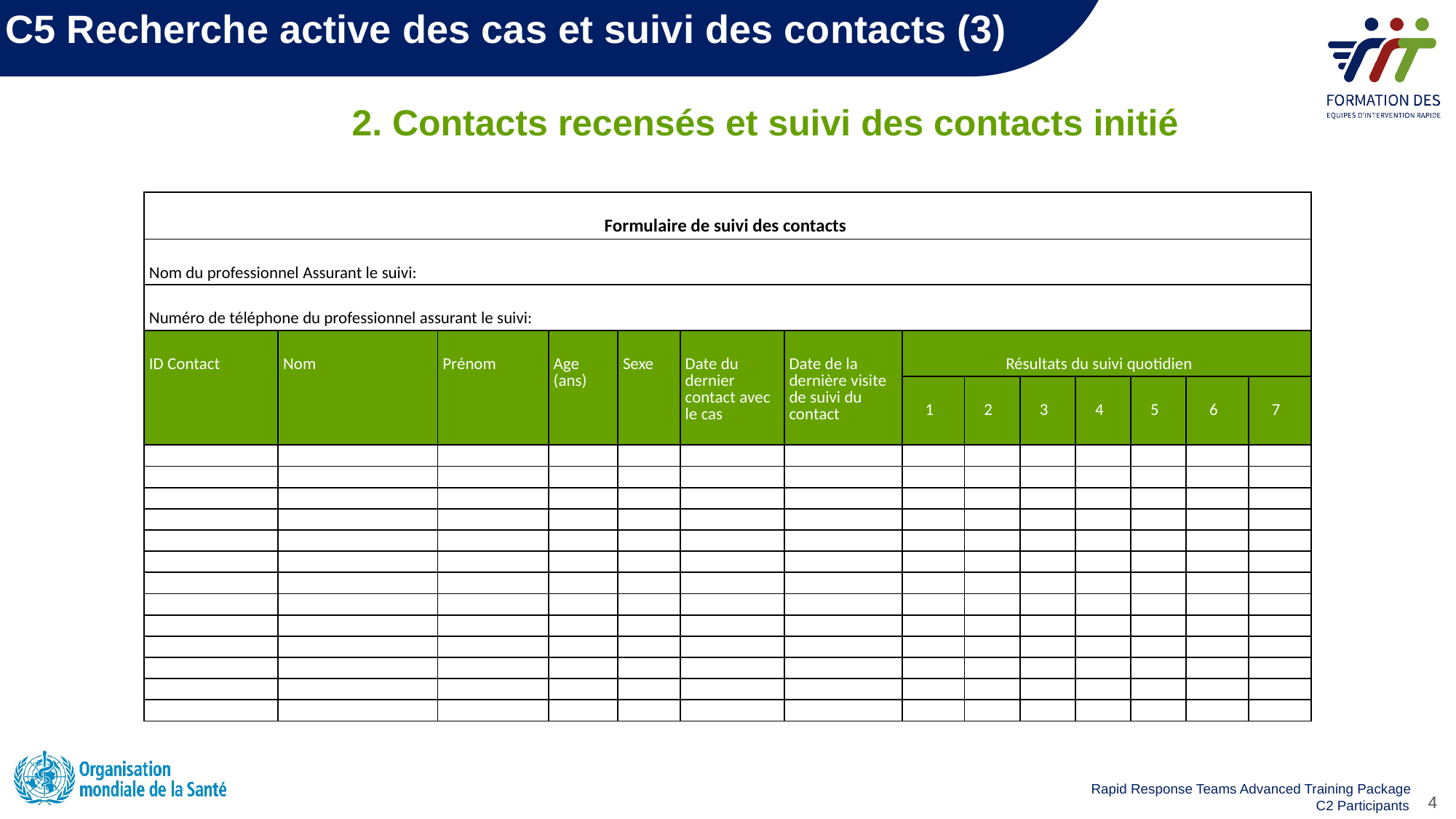

C5 Recherche active des cas et suivi des contacts (3)
2. Contacts recensés et suivi des contacts initié

| Formulaire de suivi des contacts |  |  |  |  |  |  |  |  |  |  |  |  |  |
| --- | --- | --- | --- | --- | --- | --- | --- | --- | --- | --- | --- | --- | --- |
| Nom du professionnel Assurant le suivi:  ………………………….. |  |  |  |  |  |  |  |  |  |  |  |  |  |
| Numéro de téléphone du professionnel assurant le suivi:   …………………… . |  |  |  |  |  |  |  |  |  |  |  |  |  |
| ID Contact | Nom | Prénom | Age    (ans) | Sexe | Date du dernier contact avec le cas | Date de la dernière visite de suivi du contact | Résultats du suivi quotidien |  |  |  |  |  |  |
|  |  |  |  |  |  |  | 1 | 2 | 3 | 4 | 5 | 6 | 7 |
|  |  |  |  |  |  |  |  |  |  |  |  |  |  |
|  |  |  |  |  |  |  |  |  |  |  |  |  |  |
|  |  |  |  |  |  |  |  |  |  |  |  |  |  |
|  |  |  |  |  |  |  |  |  |  |  |  |  |  |
|  |  |  |  |  |  |  |  |  |  |  |  |  |  |
|  |  |  |  |  |  |  |  |  |  |  |  |  |  |
|  |  |  |  |  |  |  |  |  |  |  |  |  |  |
|  |  |  |  |  |  |  |  |  |  |  |  |  |  |
|  |  |  |  |  |  |  |  |  |  |  |  |  |  |
|  |  |  |  |  |  |  |  |  |  |  |  |  |  |
|  |  |  |  |  |  |  |  |  |  |  |  |  |  |
|  |  |  |  |  |  |  |  |  |  |  |  |  |  |
|  |  |  |  |  |  |  |  |  |  |  |  |  |  |